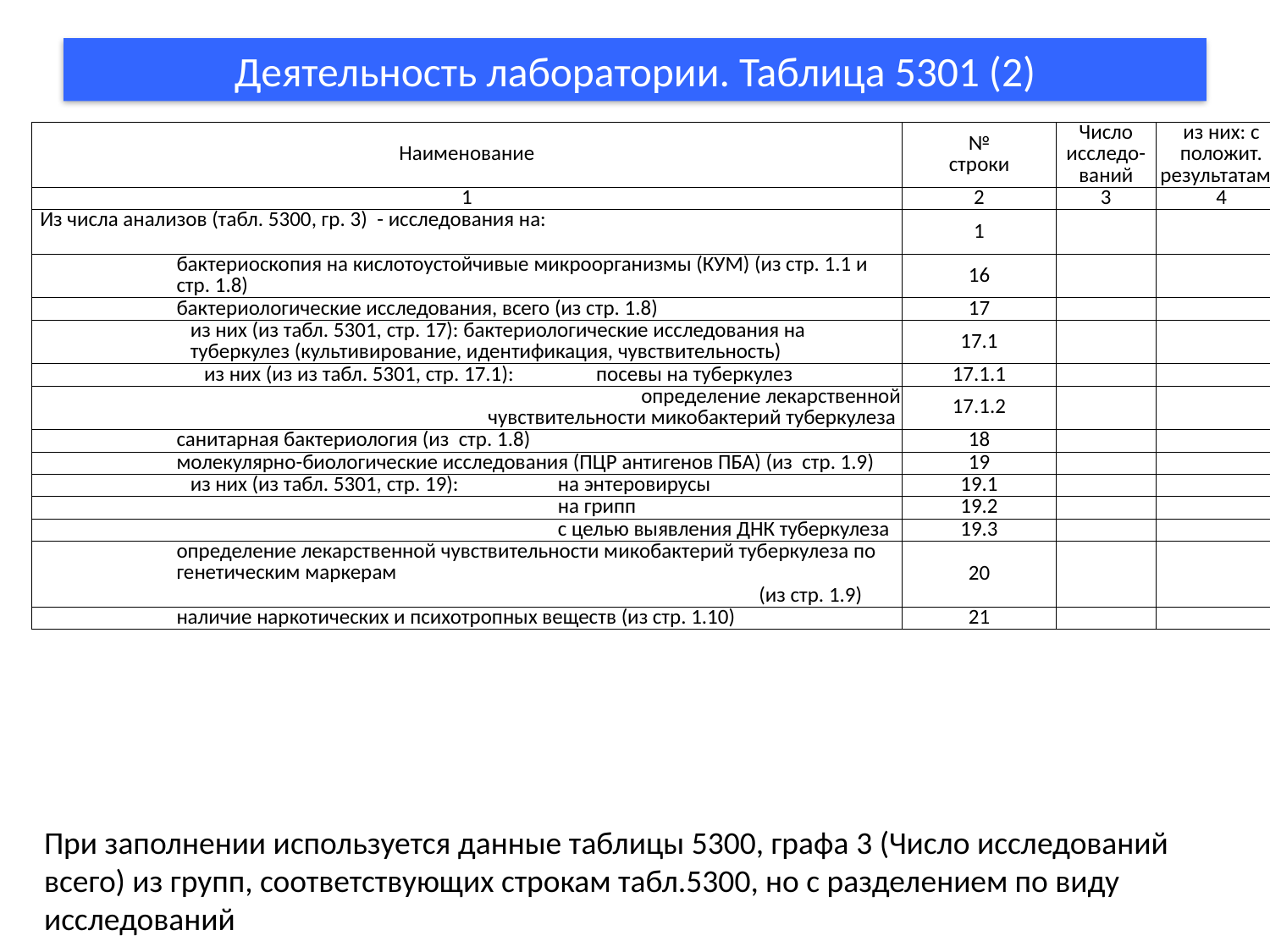

# Деятельность лаборатории. Таблица 5301 (2)
| Наименование |  |  |  |  |  |  |  |  |  |  |  |  |  |  |  |  |  |  |  |  |  |  |  |  |  |  |  |  |  |  |  |  |  |  |  |  |  |  |  |  |  |  |  |  |  |  |  |  |  |  | № строки | Число исследо-ваний | из них: с положит. результатами |
| --- | --- | --- | --- | --- | --- | --- | --- | --- | --- | --- | --- | --- | --- | --- | --- | --- | --- | --- | --- | --- | --- | --- | --- | --- | --- | --- | --- | --- | --- | --- | --- | --- | --- | --- | --- | --- | --- | --- | --- | --- | --- | --- | --- | --- | --- | --- | --- | --- | --- | --- | --- | --- | --- |
| 1 |  |  |  |  |  |  |  |  |  |  |  |  |  |  |  |  |  |  |  |  |  |  |  |  |  |  |  |  |  |  |  |  |  |  |  |  |  |  |  |  |  |  |  |  |  |  |  |  |  |  | 2 | 3 | 4 |
|  | Из числа анализов (табл. 5300, гр. 3) - исследования на: |  |  |  |  |  |  |  |  |  |  |  |  |  |  |  |  |  |  |  |  |  |  |  |  |  |  |  |  |  |  |  |  |  |  |  |  |  |  |  |  |  |  |  |  |  |  |  |  |  | 1 |  |  |
|  |  |  |  |  |  |  |  |  |  |  |  |  |  |  |  |  |  |  |  |  |  |  |  |  |  |  |  |  |  |  |  |  |  |  |  |  |  |  |  |  |  |  |  |  |  |  |  |  |  |  |  |  |  |
|  | бактериоскопия на кислотоустойчивые микроорганизмы (КУМ) (из стр. 1.1 и стр. 1.8) |  |  |  |  |  |  |  |  |  |  |  |  |  |  |  |  |  |  |  |  |  |  |  |  |  |  |  |  |  |  |  |  |  |  |  |  |  |  |  |  |  |  |  |  |  |  |  |  |  | 16 |  |  |
|  | бактериологические исследования, всего (из стр. 1.8) |  |  |  |  |  |  |  |  |  |  |  |  |  |  |  |  |  |  |  |  |  |  |  |  |  |  |  |  |  |  |  |  |  |  |  |  |  |  |  |  |  |  |  |  |  |  |  |  |  | 17 |  |  |
|  | из них (из табл. 5301, стр. 17): бактериологические исследования на туберкулез (культивирование, идентификация, чувствительность) |  |  |  |  |  |  |  |  |  |  |  |  |  |  |  |  |  |  |  |  |  |  |  |  |  |  |  |  |  |  |  |  |  |  |  |  |  |  |  |  |  |  |  |  |  |  |  |  |  | 17.1 |  |  |
|  | из них (из из табл. 5301, стр. 17.1): |  |  |  |  |  |  |  |  |  |  |  |  |  |  |  |  |  |  |  |  |  |  |  |  |  |  |  |  |  |  |  |  |  |  |  |  |  |  |  |  |  |  |  |  |  |  |  |  | посевы на туберкулез | 17.1.1 |  |  |
|  | определение лекарственной чувствительности микобактерий туберкулеза |  |  |  |  |  |  |  |  |  |  |  |  |  |  |  |  |  |  |  |  |  |  |  |  |  |  |  |  |  |  |  |  |  |  |  |  |  |  |  |  |  |  |  |  |  |  |  |  |  | 17.1.2 |  |  |
|  | санитарная бактериология (из стр. 1.8) |  |  |  |  |  |  |  |  |  |  |  |  |  |  |  |  |  |  |  |  |  |  |  |  |  |  |  |  |  |  |  |  |  |  |  |  |  |  |  |  |  |  |  |  |  |  |  |  |  | 18 |  |  |
|  | молекулярно-биологические исследования (ПЦР антигенов ПБА) (из стр. 1.9) |  |  |  |  |  |  |  |  |  |  |  |  |  |  |  |  |  |  |  |  |  |  |  |  |  |  |  |  |  |  |  |  |  |  |  |  |  |  |  |  |  |  |  |  |  |  |  |  |  | 19 |  |  |
|  | из них (из табл. 5301, стр. 19): |  |  |  |  |  |  |  |  |  |  |  |  |  |  |  |  |  |  |  |  |  |  |  |  |  |  |  |  |  |  |  |  |  |  |  |  |  |  |  |  |  |  |  |  |  |  |  | на энтеровирусы |  | 19.1 |  |  |
|  |  |  |  |  |  |  |  |  |  |  |  |  |  |  |  |  |  |  |  |  |  |  |  |  |  |  |  |  |  |  |  |  |  |  |  |  |  |  |  |  |  |  |  |  |  |  |  |  | на грипп |  | 19.2 |  |  |
|  |  |  |  |  |  |  |  |  |  |  |  |  |  |  |  |  |  |  |  |  |  |  |  |  |  |  |  |  |  |  |  |  |  |  |  |  |  |  |  |  |  |  |  |  |  |  |  |  | с целью выявления ДНК туберкулеза |  | 19.3 |  |  |
|  | определение лекарственной чувствительности микобактерий туберкулеза по генетическим маркерам |  |  |  |  |  |  |  |  |  |  |  |  |  |  |  |  |  |  |  |  |  |  |  |  |  |  |  |  |  |  |  |  |  |  |  |  |  |  |  |  |  |  |  |  |  |  |  |  |  | 20 |  |  |
|  | (из стр. 1.9) |  |  |  |  |  |  |  |  |  |  |  |  |  |  |  |  |  |  |  |  |  |  |  |  |  |  |  |  |  |  |  |  |  |  |  |  |  |  |  |  |  |  |  |  |  |  |  |  |  |  |  |  |
|  | наличие наркотических и психотропных веществ (из стр. 1.10) |  |  |  |  |  |  |  |  |  |  |  |  |  |  |  |  |  |  |  |  |  |  |  |  |  |  |  |  |  |  |  |  |  |  |  |  |  |  |  |  |  |  |  |  |  |  |  |  |  | 21 |  |  |
При заполнении используется данные таблицы 5300, графа 3 (Число исследований всего) из групп, соответствующих строкам табл.5300, но с разделением по виду исследований